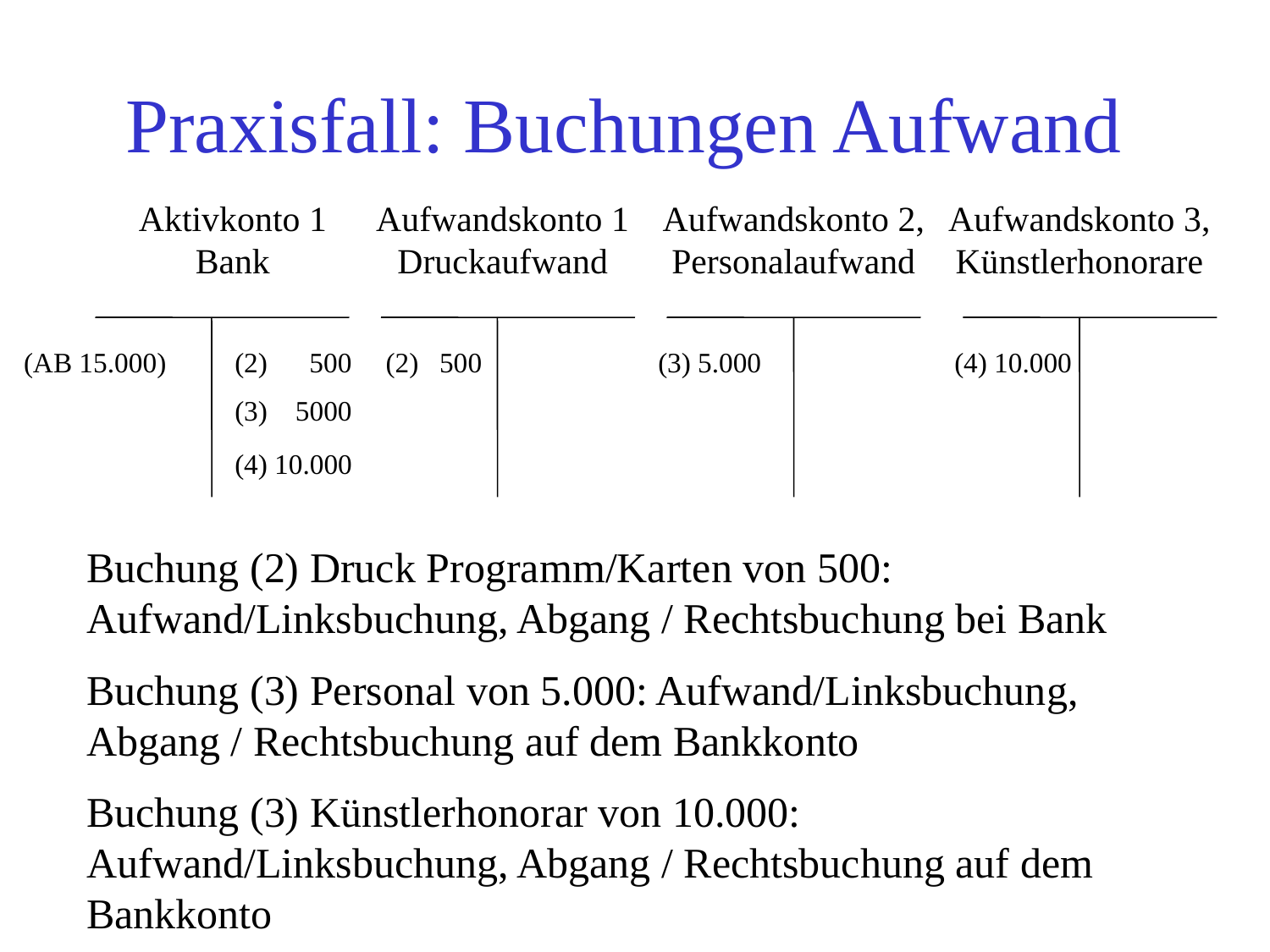

# Praxisfall: Buchungen Aufwand
Aktivkonto 1 Bank
Aufwandskonto 1 Druckaufwand
Aufwandskonto 2, Personalaufwand
Aufwandskonto 3, Künstlerhonorare

(AB 15.000)
(2)      500
(2)   500
(3) 5.000
(4) 10.000
(3)    5000
(4) 10.000
Buchung (2) Druck Programm/Karten von 500: Aufwand/Linksbuchung, Abgang / Rechtsbuchung bei Bank
Buchung (3) Personal von 5.000: Aufwand/Linksbuchung, Abgang / Rechtsbuchung auf dem Bankkonto
Buchung (3) Künstlerhonorar von 10.000: Aufwand/Linksbuchung, Abgang / Rechtsbuchung auf dem Bankkonto